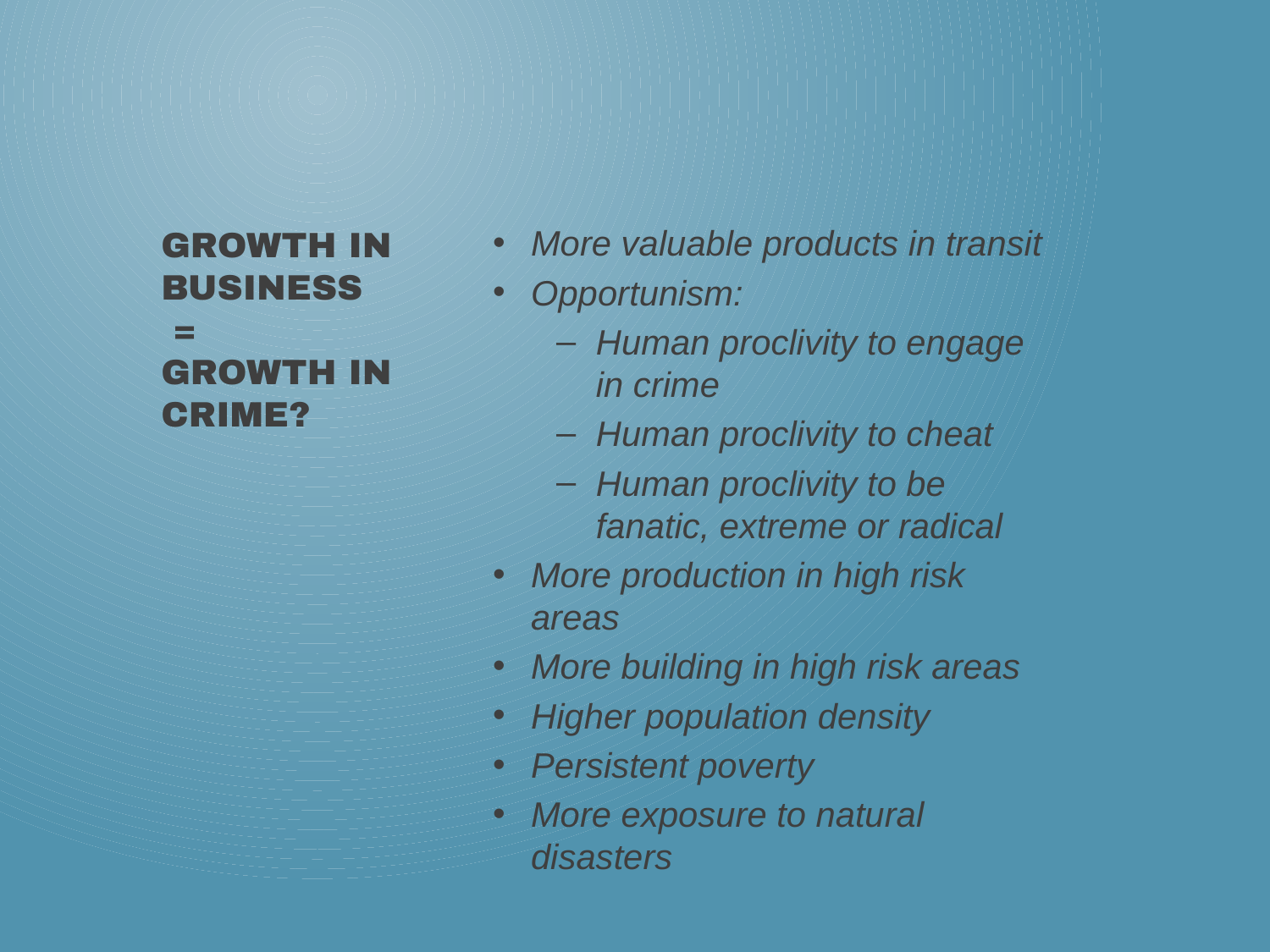

More valuable products in transit
Opportunism:
Human proclivity to engage in crime
Human proclivity to cheat
Human proclivity to be fanatic, extreme or radical
More production in high risk areas
More building in high risk areas
Higher population density
Persistent poverty
More exposure to natural disasters

# Growth in business = growth in crime?